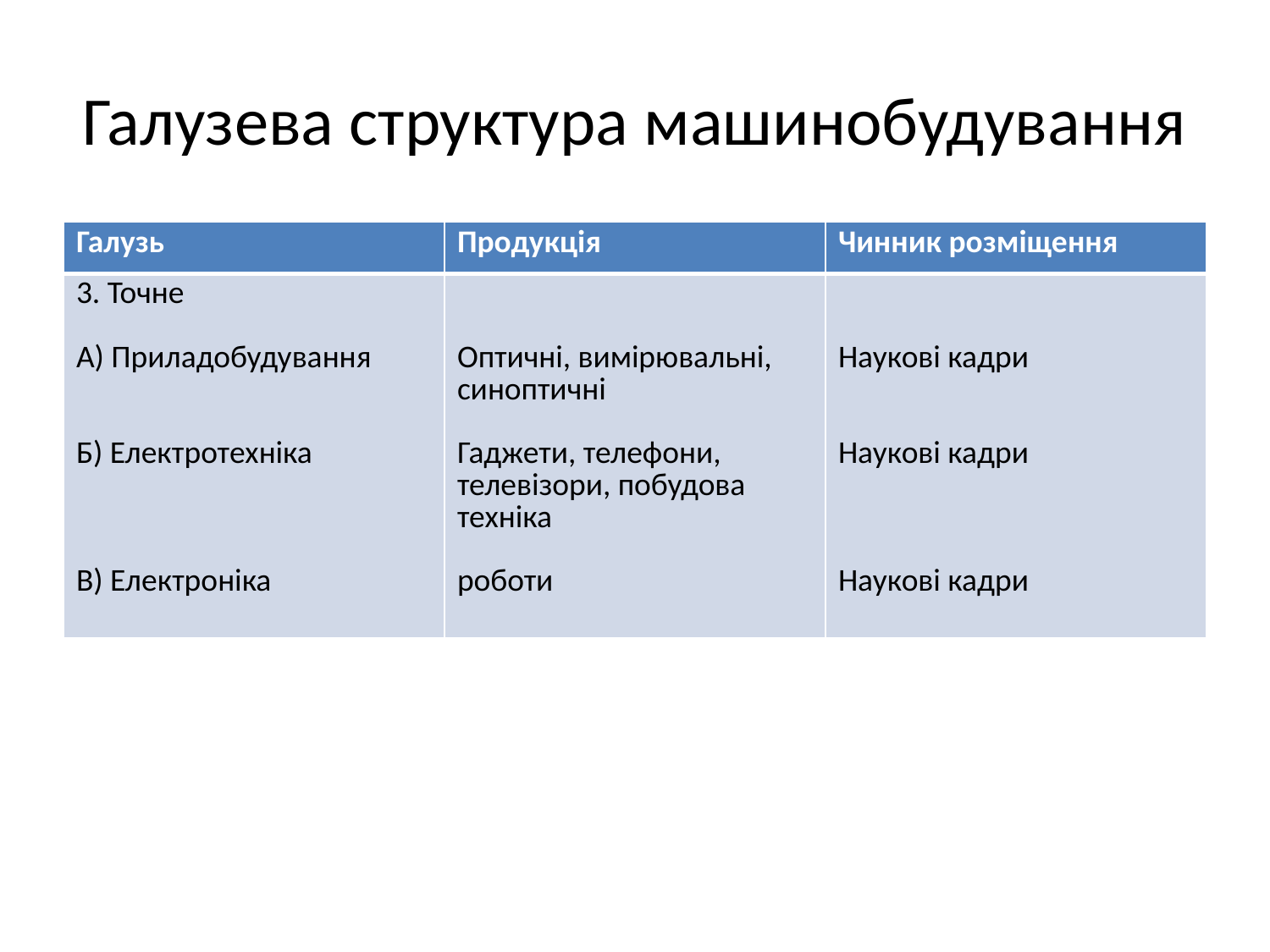

# Галузева структура машинобудування
| Галузь | Продукція | Чинник розміщення |
| --- | --- | --- |
| 3. Точне А) Приладобудування Б) Електротехніка В) Електроніка | Оптичні, вимірювальні, синоптичні Гаджети, телефони, телевізори, побудова техніка роботи | Наукові кадри Наукові кадри Наукові кадри |